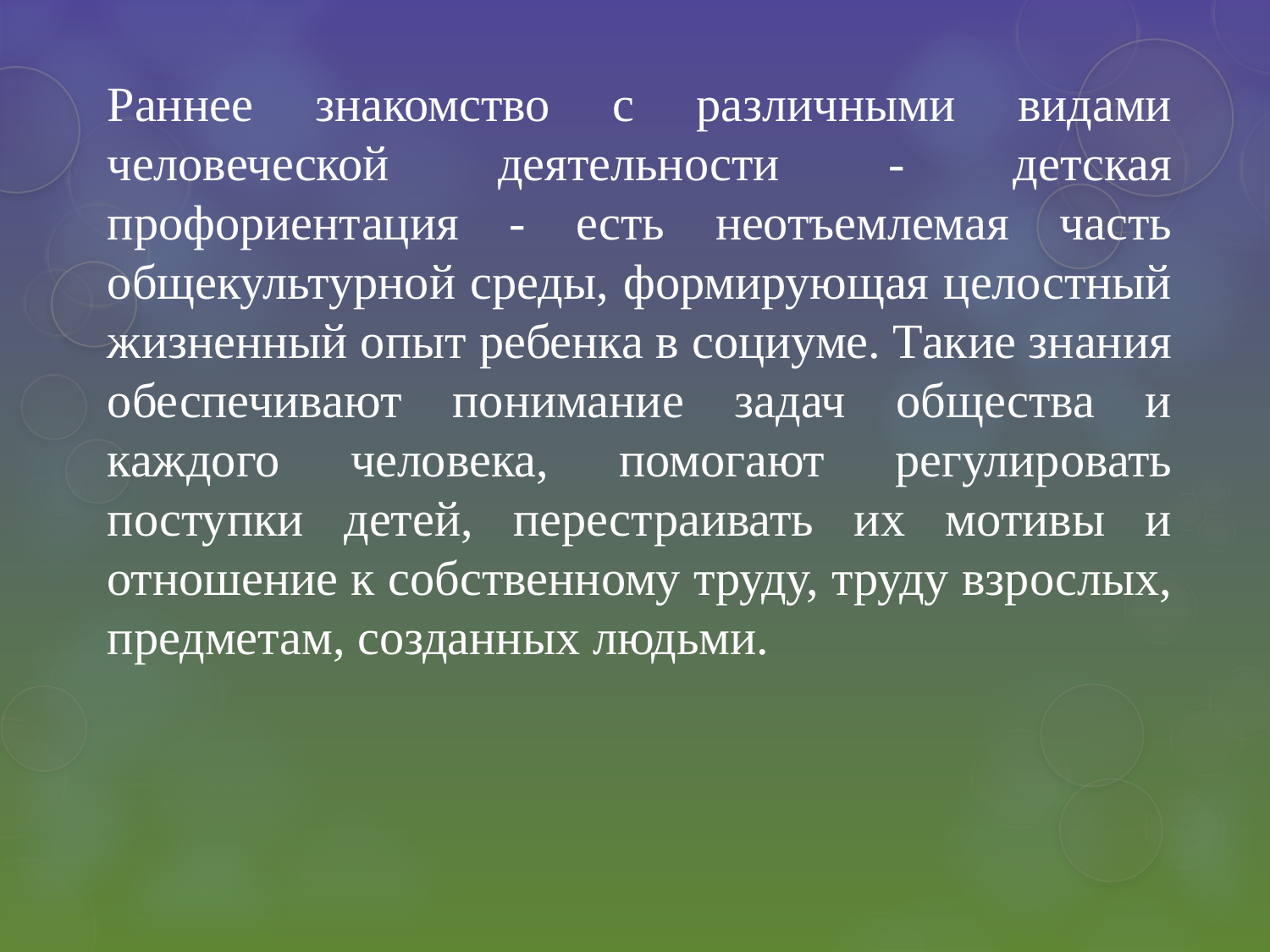

Раннее знакомство с различными видами человеческой деятельности - детская профориентация - есть неотъемлемая часть общекультурной среды, формирующая целостный жизненный опыт ребенка в социуме. Такие знания обеспечивают понимание задач общества и каждого человека, помогают регулировать поступки детей, перестраивать их мотивы и отношение к собственному труду, труду взрослых, предметам, созданных людьми.